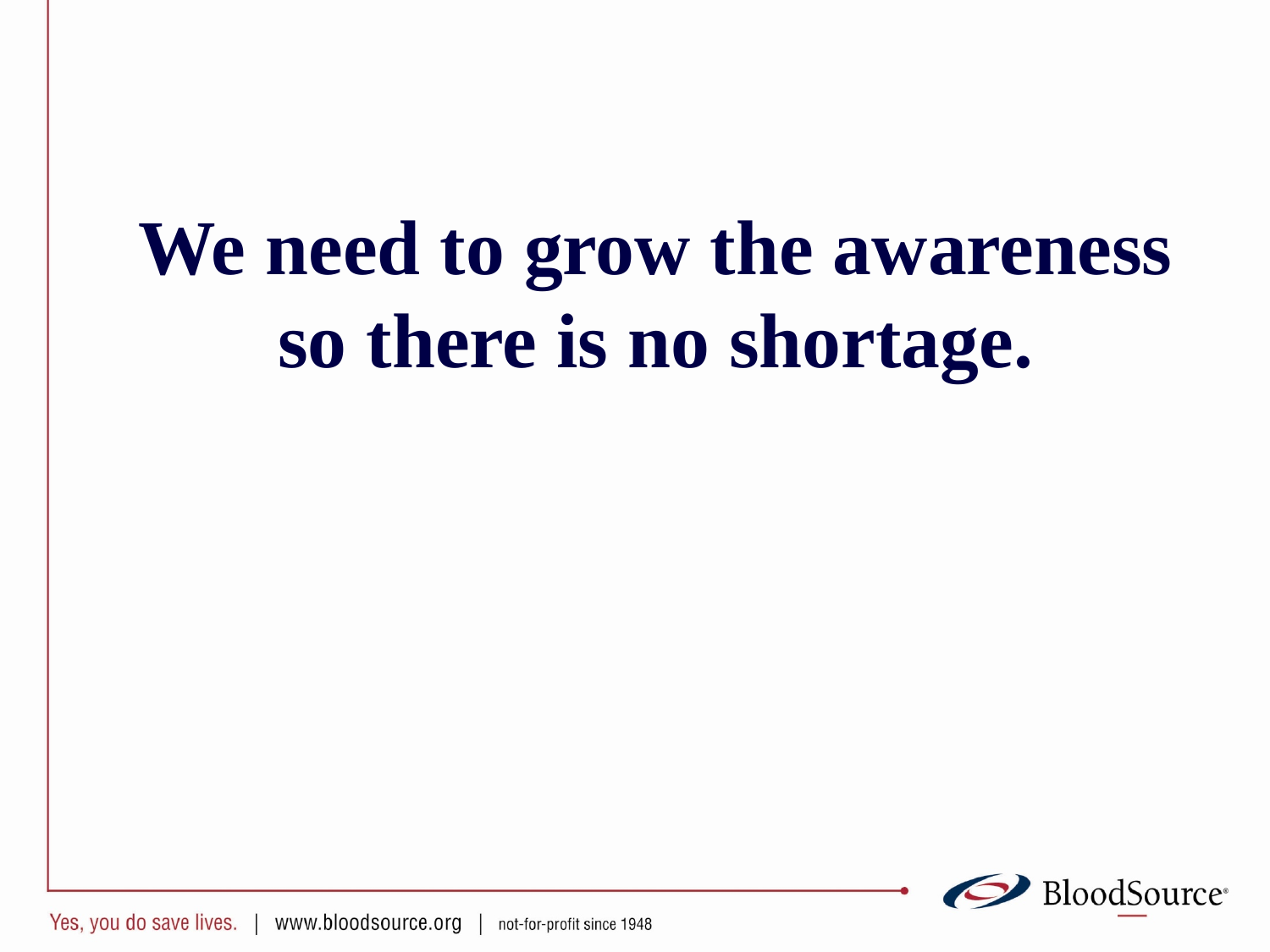

We need to grow the awareness so there is no shortage.